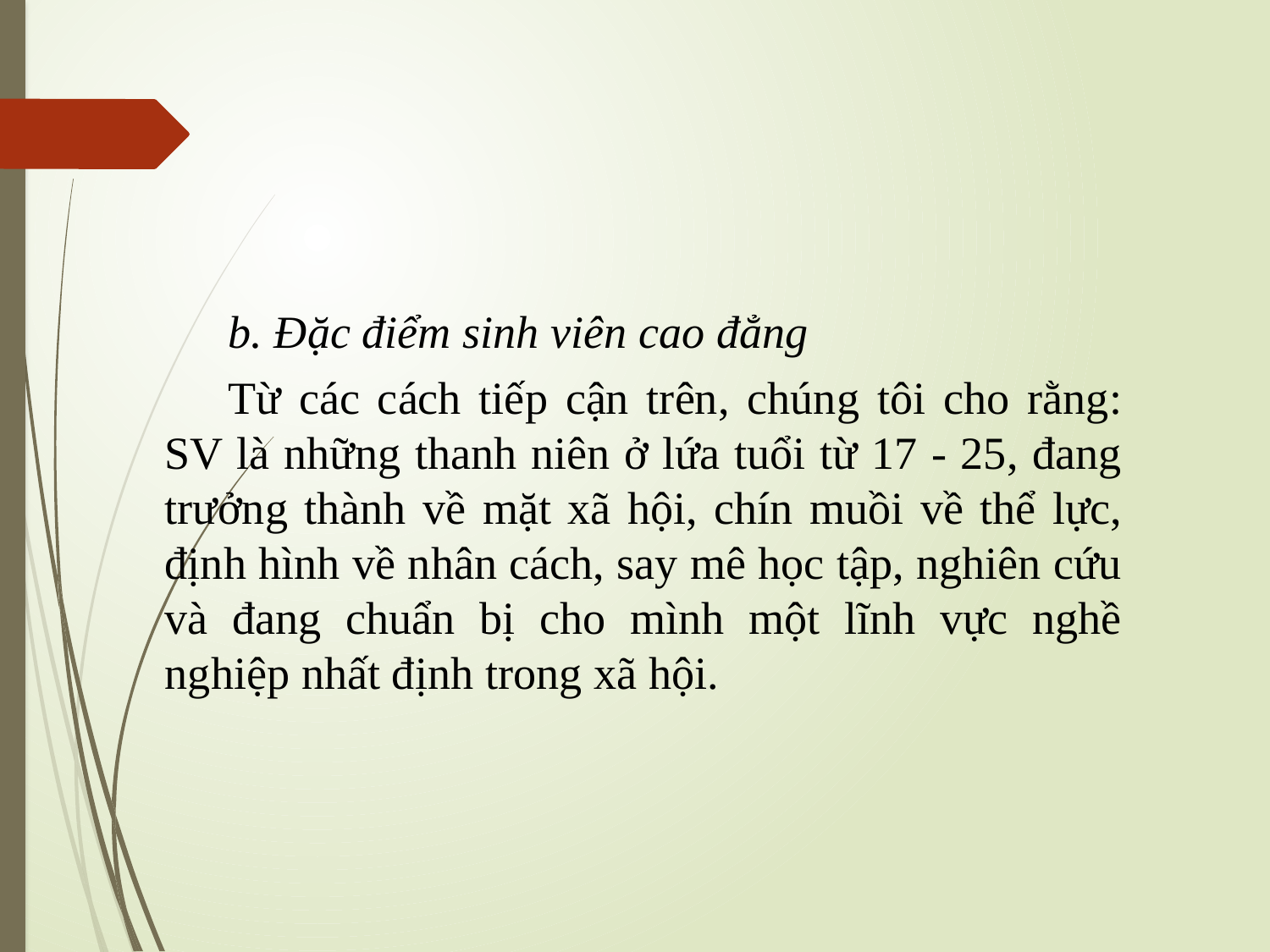

b. Đặc điểm sinh viên cao đẳng
Từ các cách tiếp cận trên, chúng tôi cho rằng: SV là những thanh niên ở lứa tuổi từ 17 - 25, đang trưởng thành về mặt xã hội, chín muồi về thể lực, định hình về nhân cách, say mê học tập, nghiên cứu và đang chuẩn bị cho mình một lĩnh vực nghề nghiệp nhất định trong xã hội.